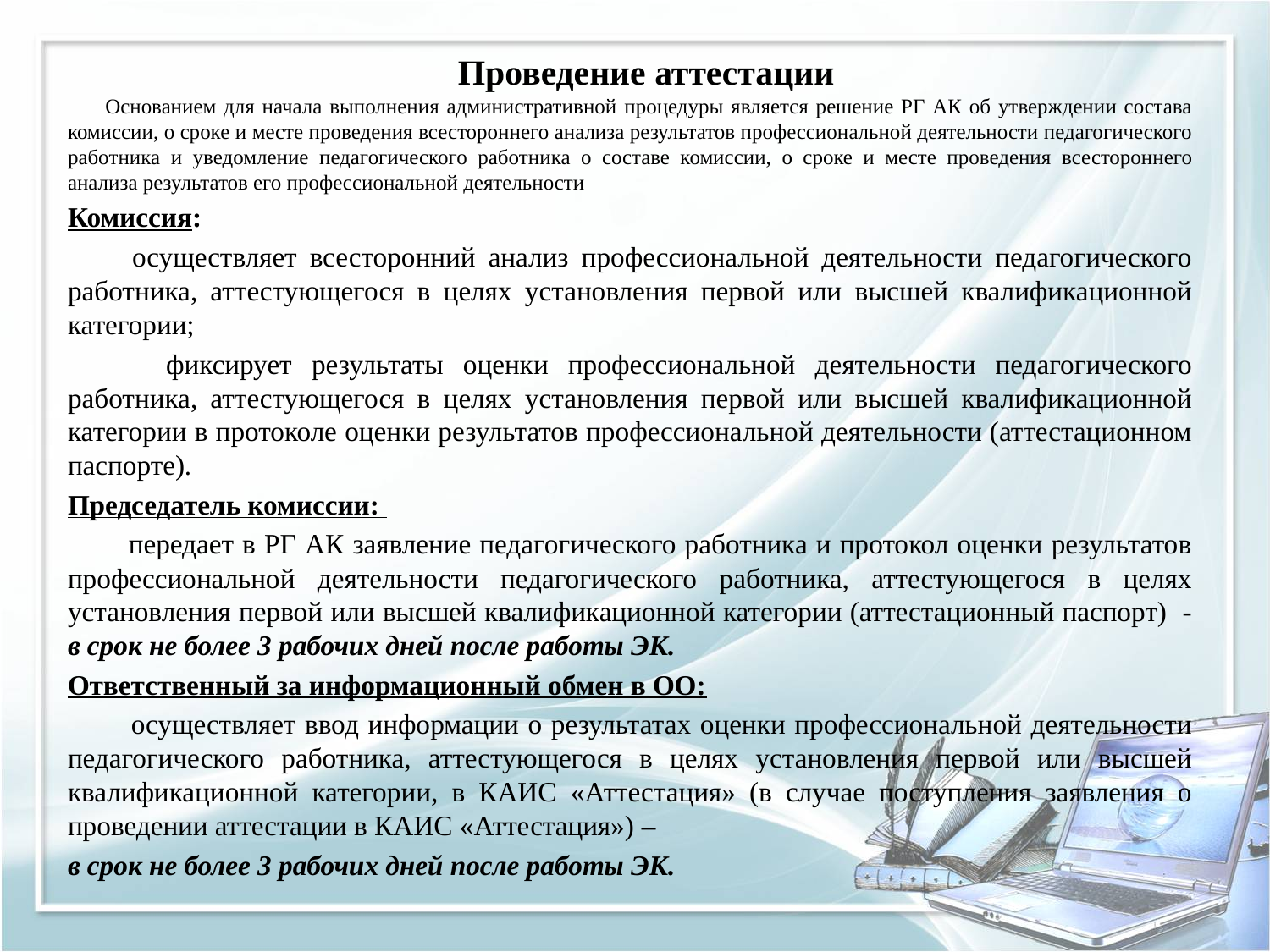

# Проведение аттестации
     Основанием для начала выполнения административной процедуры является решение РГ АК об утверждении состава комиссии, о сроке и месте проведения всестороннего анализа результатов профессиональной деятельности педагогического работника и уведомление педагогического работника о составе комиссии, о сроке и месте проведения всестороннего анализа результатов его профессиональной деятельности
Комиссия:
     осуществляет всесторонний анализ профессиональной деятельности педагогического работника, аттестующегося в целях установления первой или высшей квалификационной категории;
     фиксирует результаты оценки профессиональной деятельности педагогического работника, аттестующегося в целях установления первой или высшей квалификационной категории в протоколе оценки результатов профессиональной деятельности (аттестационном паспорте).
Председатель комиссии:
       передает в РГ АК заявление педагогического работника и протокол оценки результатов профессиональной деятельности педагогического работника, аттестующегося в целях установления первой или высшей квалификационной категории (аттестационный паспорт)  - в срок не более 3 рабочих дней после работы ЭК.
Ответственный за информационный обмен в ОО:
       осуществляет ввод информации о результатах оценки профессиональной деятельности педагогического работника, аттестующегося в целях установления первой или высшей квалификационной категории, в КАИС «Аттестация» (в случае поступления заявления о проведении аттестации в КАИС «Аттестация») –
в срок не более 3 рабочих дней после работы ЭК.